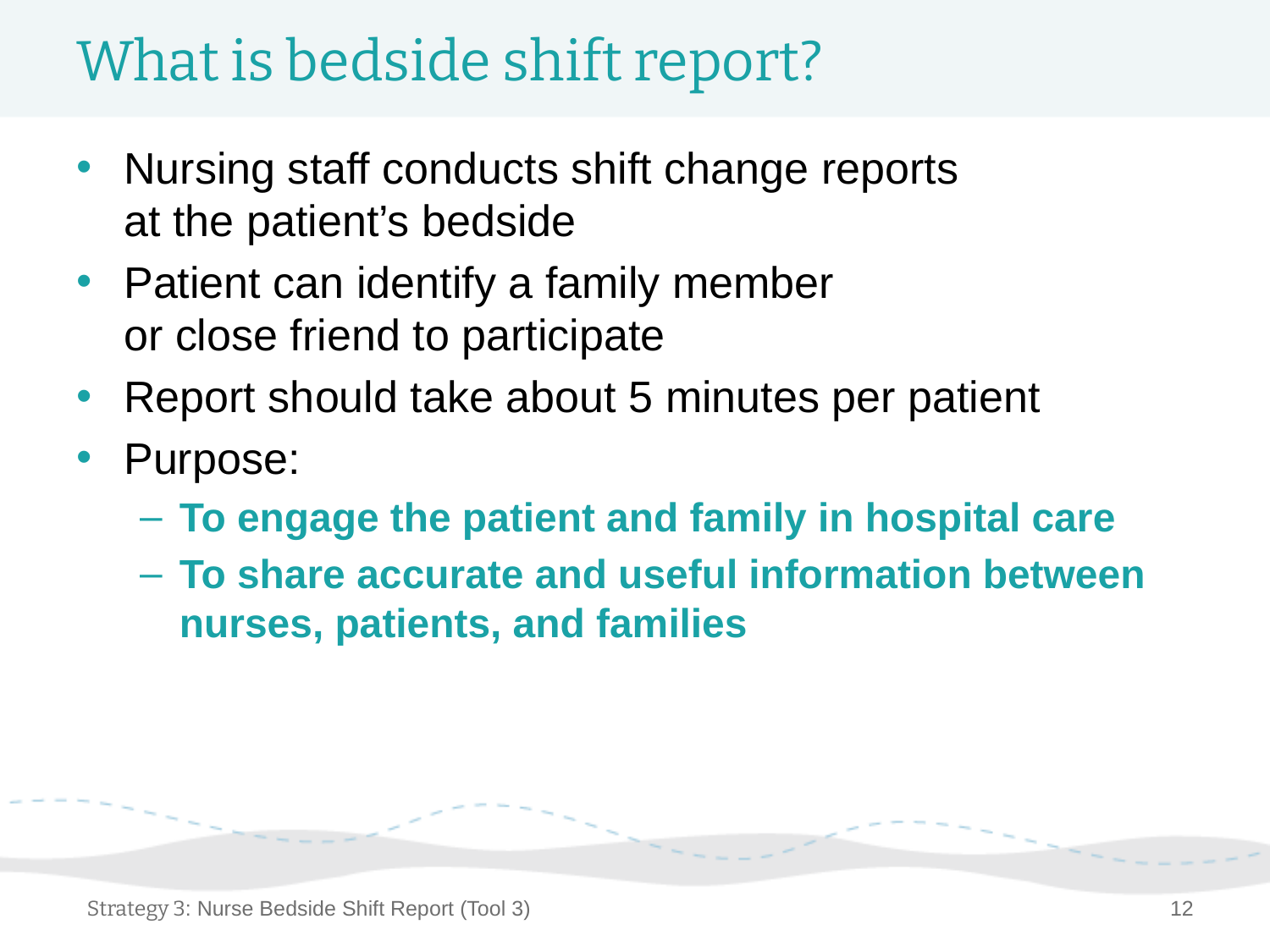

# What is bedside shift report?
Nursing staff conducts shift change reports
at the patient’s bedside
Patient can identify a family member
or close friend to participate
Report should take about 5 minutes per patient
Purpose:
To engage the patient and family in hospital care
To share accurate and useful information between nurses, patients, and families
Strategy 3: Nurse Bedside Shift Report (Tool 3)
12